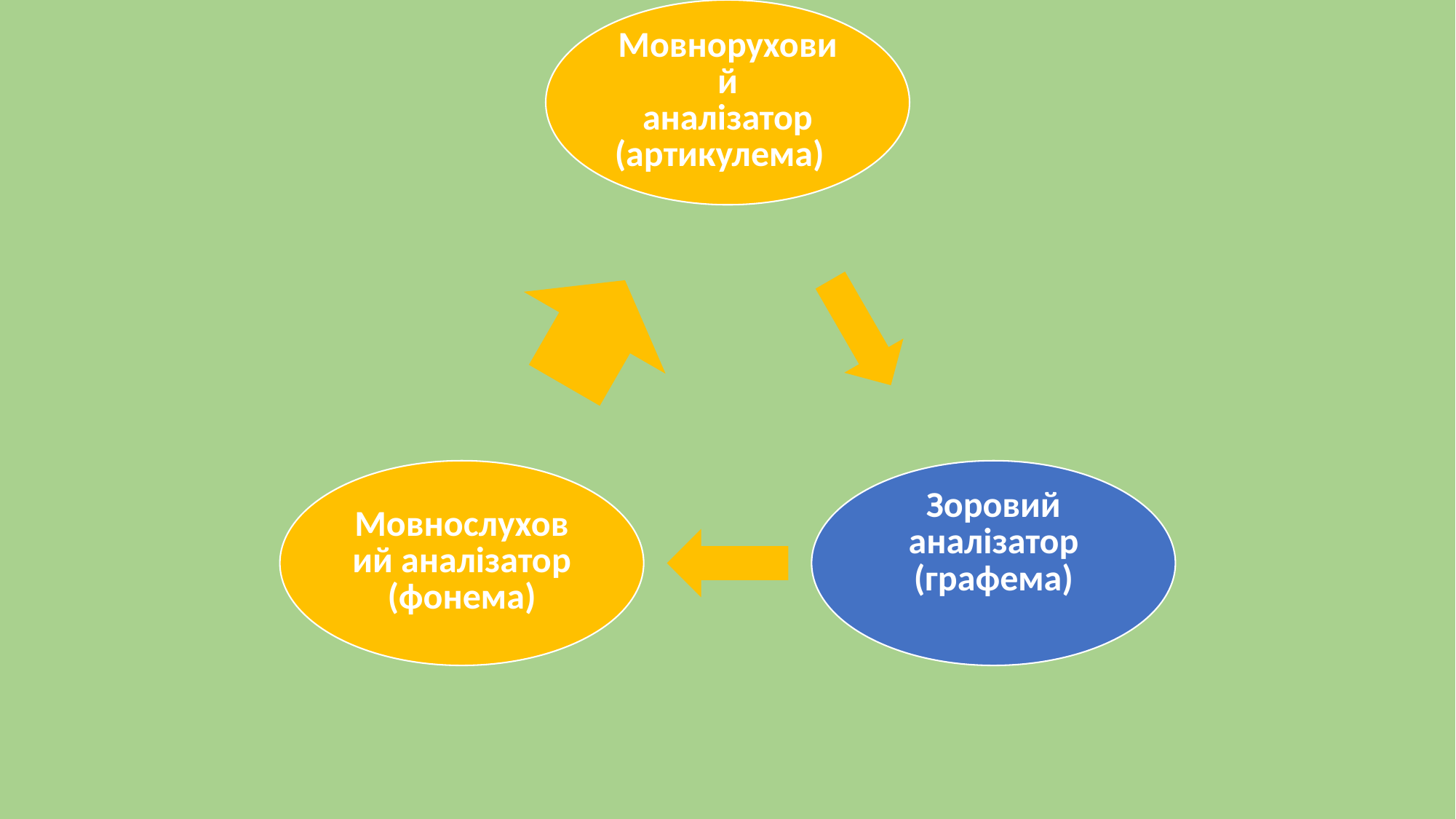

Мовноруховий
аналізатор
(артикулема)
Зоровий аналізатор
(графема)
Мовнослуховий аналізатор
(фонема)